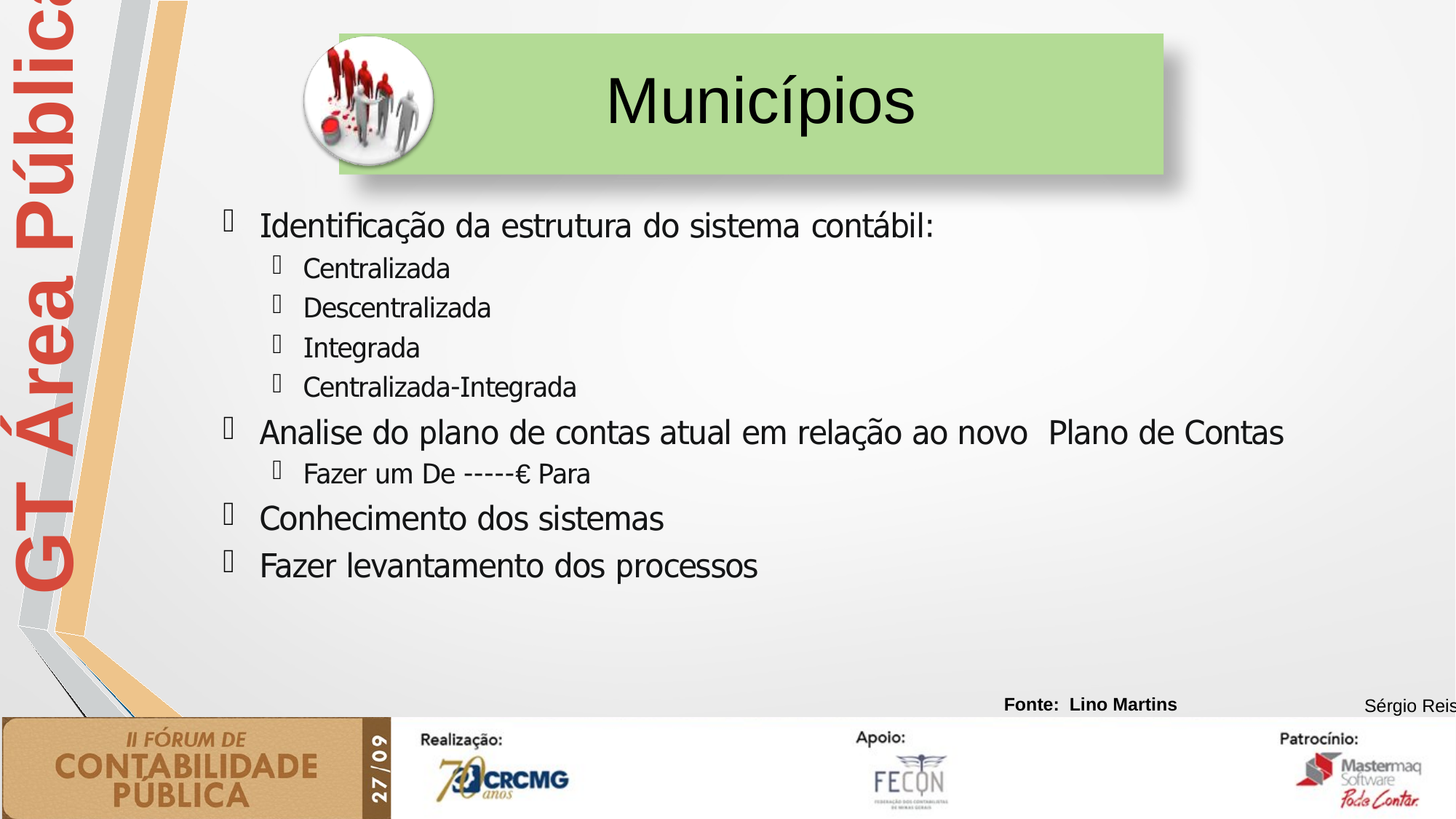

Municípios
Identificação da estrutura do sistema contábil:
Centralizada
Descentralizada
Integrada
Centralizada-Integrada
Analise do plano de contas atual em relação ao novo  Plano de Contas
Fazer um De -----€ Para
Conhecimento dos sistemas
Fazer levantamento dos processos
Fonte:  Lino Martins